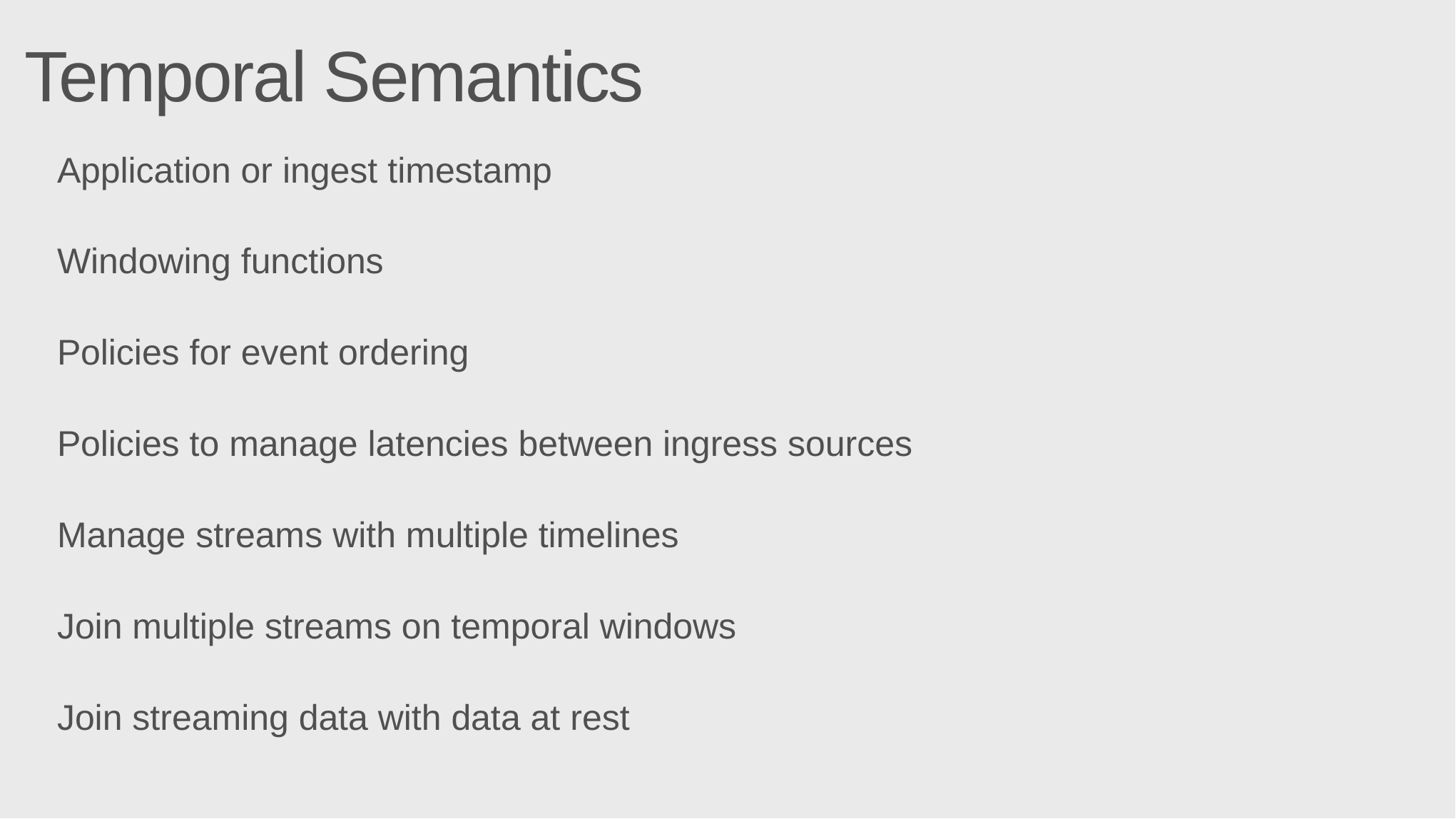

Temporal Semantics
Application or ingest timestamp

Windowing functions

Policies for event ordering

Policies to manage latencies between ingress sources

Manage streams with multiple timelines

Join multiple streams on temporal windows

Join streaming data with data at rest